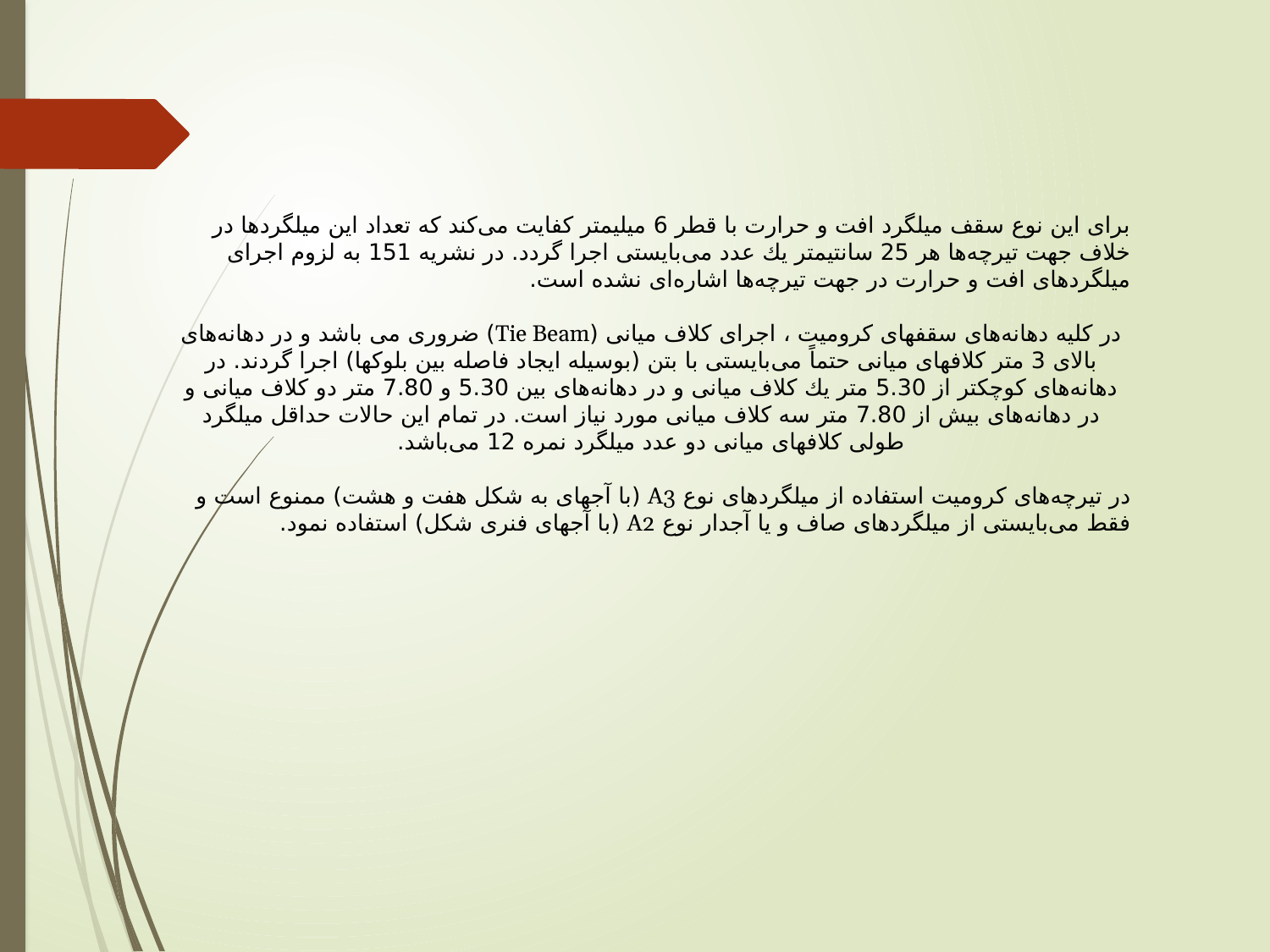

برای این نوع سقف میلگرد افت و حرارت با قطر 6 میلیمتر كفایت می‌كند كه تعداد این میلگردها در خلاف جهت تیرچه‌ها هر 25 سانتیمتر یك عدد می‌بایستی اجرا گردد. در نشریه 151 به لزوم اجرای میلگردهای افت و حرارت در جهت تیرچه‌ها اشاره‌ای نشده است.

در كلیه دهانه‌های سقفهای كرومیت ، اجرای كلاف میانی (Tie Beam) ضروری می باشد و در دهانه‌های بالای 3 متر كلافهای میانی حتماً می‌بایستی با بتن (بوسیله ایجاد فاصله بین بلوكها) اجرا گردند. در دهانه‌های كوچكتر از 5.30 متر یك كلاف میانی و در دهانه‌های بین 5.30 و 7.80 متر دو كلاف میانی و در دهانه‌های بیش از 7.80 متر سه كلاف میانی مورد نیاز است. در تمام این حالات حداقل میلگرد طولی كلافهای میانی دو عدد میلگرد نمره 12 می‌باشد.

در تیرچه‌های كرومیت استفاده از میلگردهای نوع A3 (با آجهای به شكل هفت و هشت) ممنوع است و فقط می‌بایستی از میلگردهای صاف و یا آجدار نوع A2 (با آجهای فنری شكل) استفاده نمود.